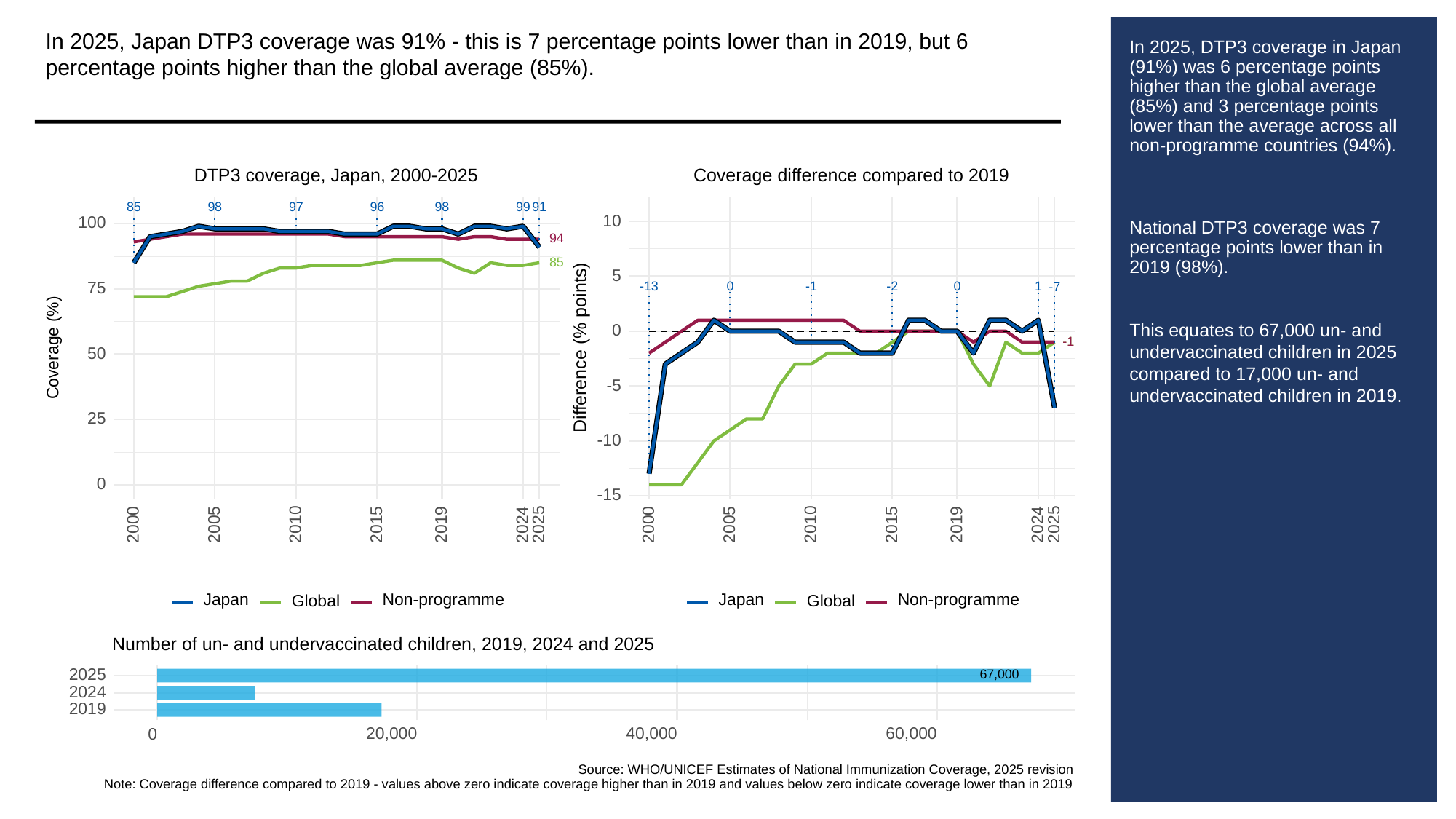

In 2025, Japan DTP3 coverage was 91% - this is 7 percentage points lower than in 2019, but 6 percentage points higher than the global average (85%).
# In 2025, DTP3 coverage in Japan (91%) was 6 percentage points higher than the global average (85%) and 3 percentage points lower than the average across all non-programme countries (94%).

National DTP3 coverage was 7 percentage points lower than in 2019 (98%).

This equates to 67,000 un- and undervaccinated children in 2025 compared to 17,000 un- and undervaccinated children in 2019.

Coverage difference compared to 2019
DTP3 coverage, Japan, 2000-2025

85
98
97
96
98
99
91
10
100

94

85

5

-13
0
0
-1
-2
1
-7
75

0

-1
-1
Difference (% points)
Coverage (%)
50

-5

25

-10

0

-15

2000
2005
2010
2015
2019
2024
2025
2000
2005
2010
2015
2019
2024
2025
Non-programme
Non-programme
Japan
Japan
Global
Global

Number of un- and undervaccinated children, 2019, 2024 and 2025

67,000
2025

2024

2019

20,000
40,000
60,000
0
Source: WHO/UNICEF Estimates of National Immunization Coverage, 2025 revision
Note: Coverage difference compared to 2019 - values above zero indicate coverage higher than in 2019 and values below zero indicate coverage lower than in 2019